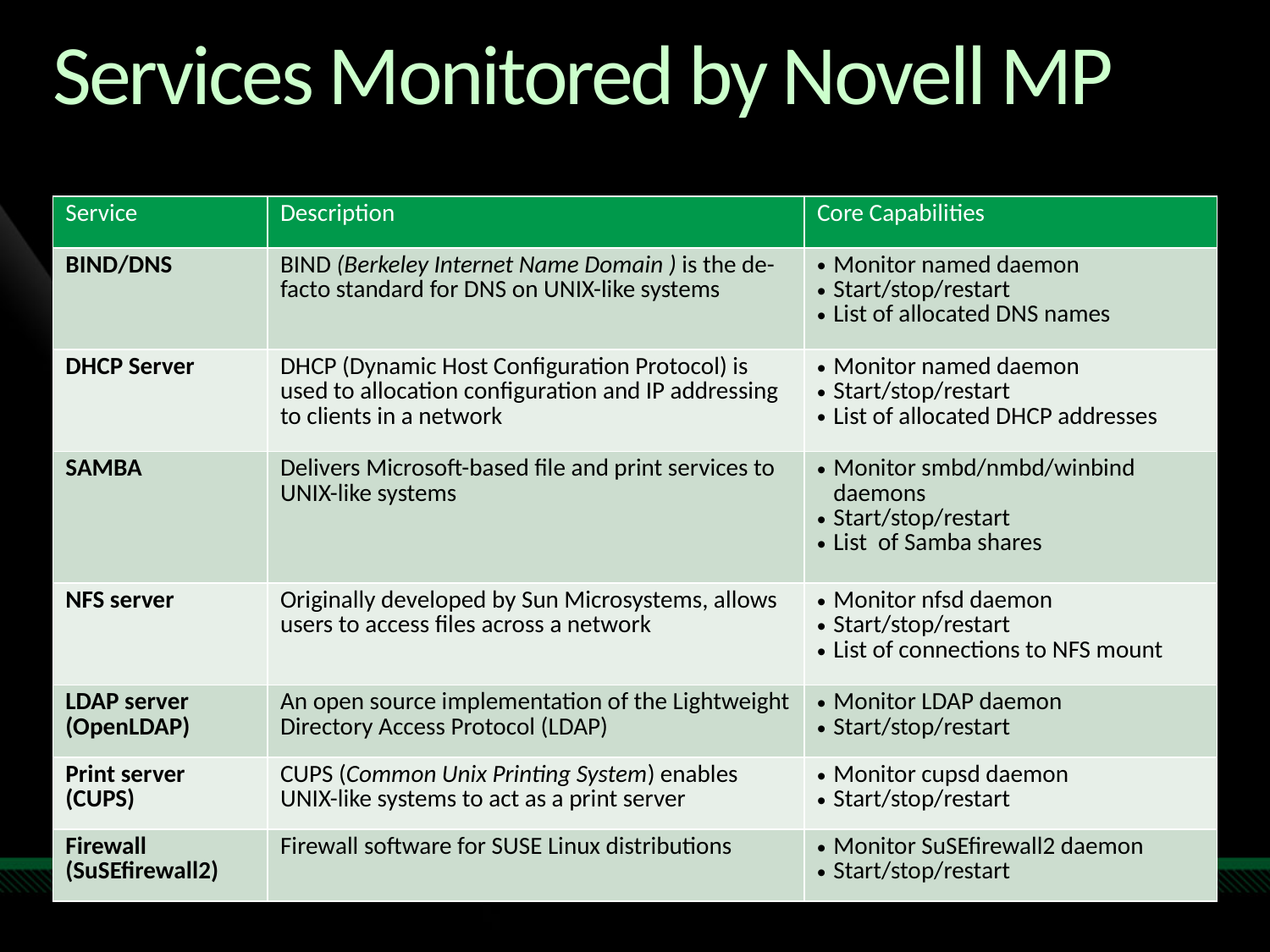

# Services Monitored by Novell MP
| Service | Description | Core Capabilities |
| --- | --- | --- |
| BIND/DNS | BIND (Berkeley Internet Name Domain ) is the de-facto standard for DNS on UNIX-like systems | Monitor named daemon Start/stop/restart List of allocated DNS names |
| DHCP Server | DHCP (Dynamic Host Configuration Protocol) is used to allocation configuration and IP addressing to clients in a network | Monitor named daemon Start/stop/restart List of allocated DHCP addresses |
| SAMBA | Delivers Microsoft-based file and print services to UNIX-like systems | Monitor smbd/nmbd/winbind daemons Start/stop/restart List of Samba shares |
| NFS server | Originally developed by Sun Microsystems, allows users to access files across a network | Monitor nfsd daemon Start/stop/restart List of connections to NFS mount |
| LDAP server (OpenLDAP) | An open source implementation of the Lightweight Directory Access Protocol (LDAP) | Monitor LDAP daemon Start/stop/restart |
| Print server (CUPS) | CUPS (Common Unix Printing System) enables UNIX-like systems to act as a print server | Monitor cupsd daemon Start/stop/restart |
| Firewall (SuSEfirewall2) | Firewall software for SUSE Linux distributions | Monitor SuSEfirewall2 daemon Start/stop/restart |